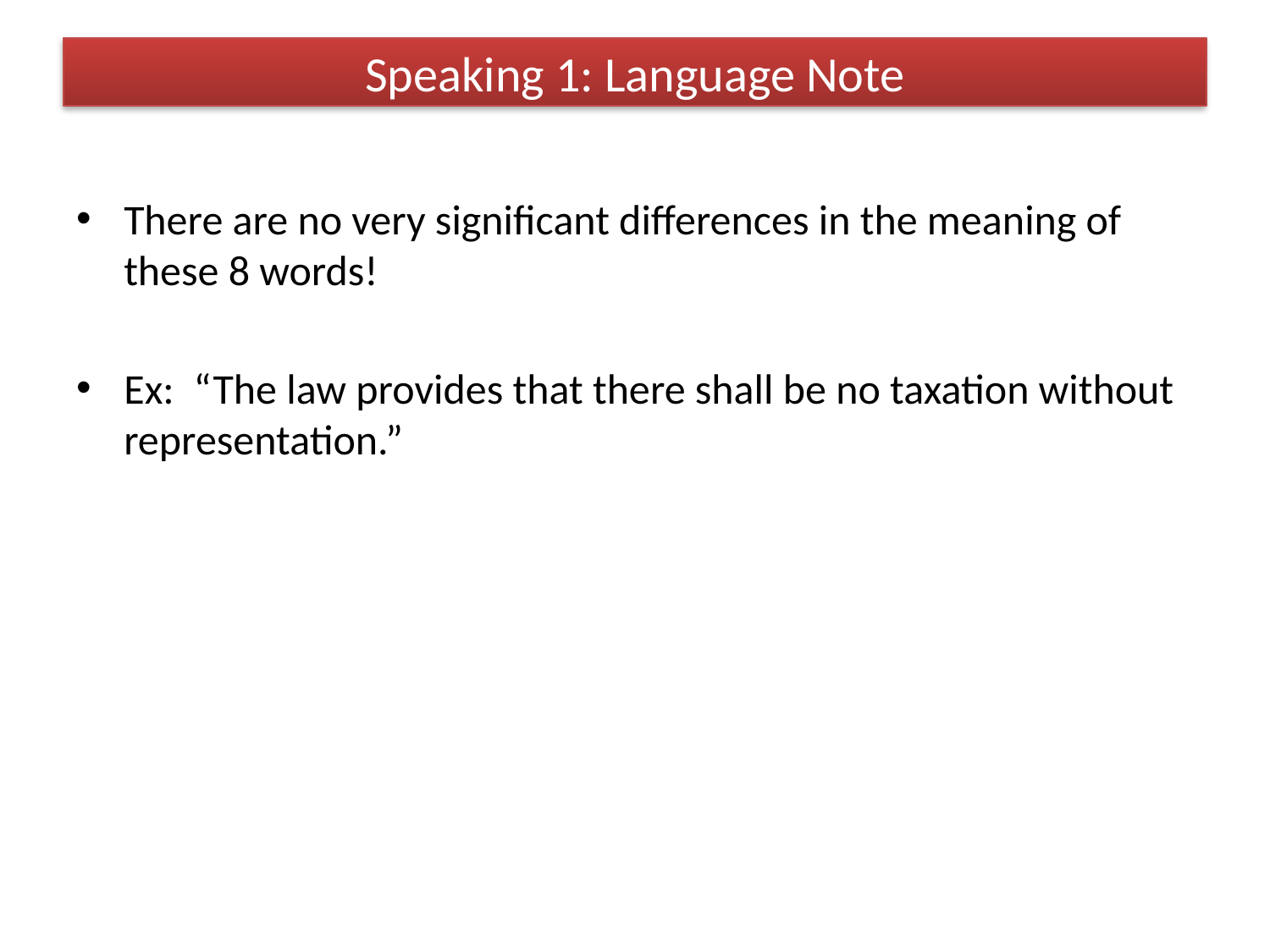

# Speaking 1: Language Note

There are no very significant differences in the meaning of these 8 words!

Ex:  “The law provides that there shall be no taxation without representation.”